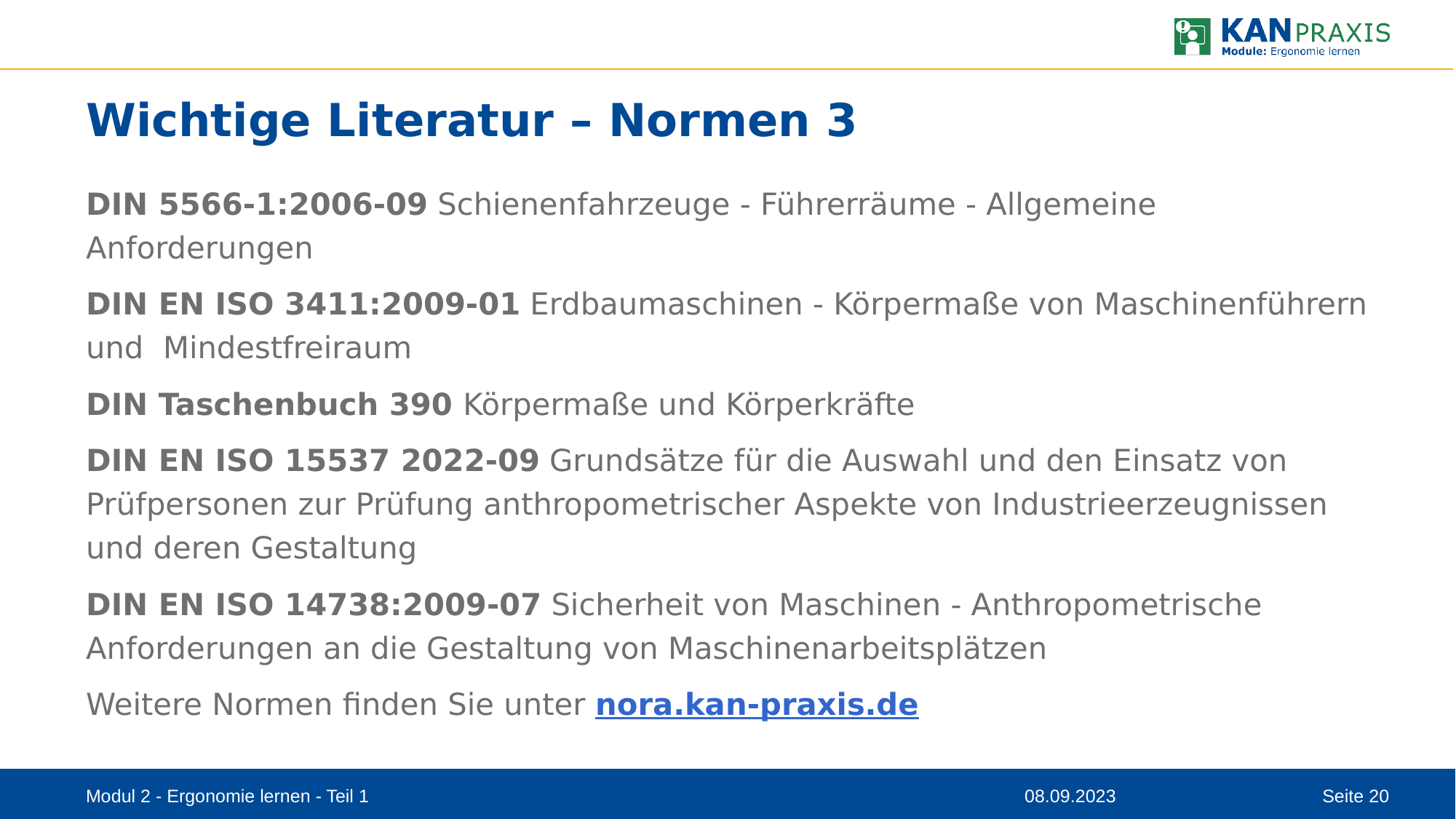

# Wichtige Literatur – Normen 3
DIN 5566-1:2006-09 Schienenfahrzeuge - Führerräume - Allgemeine Anforderungen
DIN EN ISO 3411:2009-01 Erdbaumaschinen - Körpermaße von Maschinenführern und  Mindestfreiraum
DIN Taschenbuch 390 Körpermaße und Körperkräfte
DIN EN ISO 15537 2022-09 Grundsätze für die Auswahl und den Einsatz von Prüfpersonen zur Prüfung anthropometrischer Aspekte von Industrieerzeugnissen und deren Gestaltung
DIN EN ISO 14738:2009-07 Sicherheit von Maschinen - Anthropometrische Anforderungen an die Gestaltung von Maschinenarbeitsplätzen
Weitere Normen finden Sie unter nora.kan-praxis.de

Modul 2 - Ergonomie lernen - Teil 1
08.09.2023
Seite 20